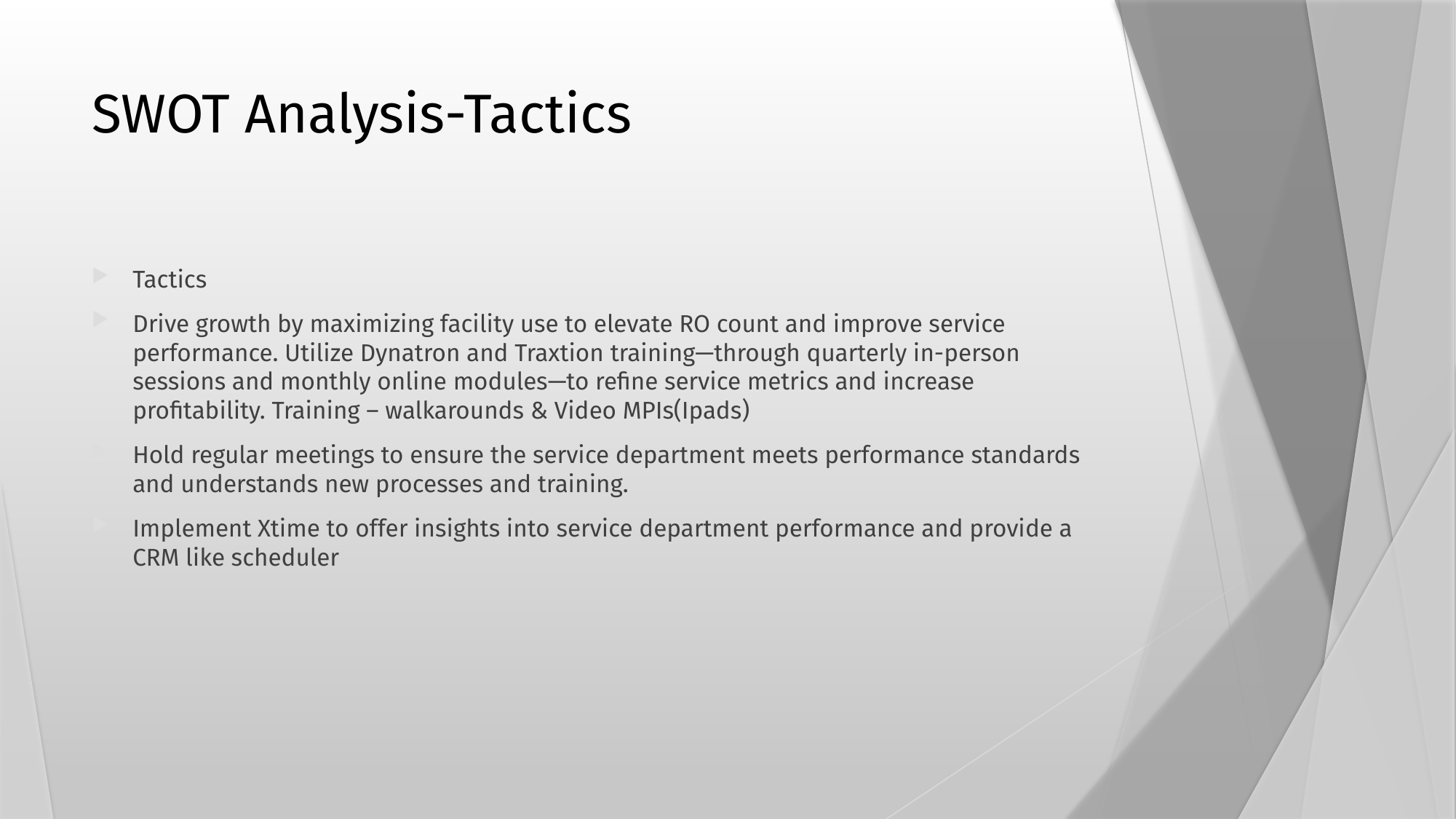

# SWOT Analysis-Tactics
Tactics
Drive growth by maximizing facility use to elevate RO count and improve service performance. Utilize Dynatron and Traxtion training—through quarterly in-person sessions and monthly online modules—to refine service metrics and increase profitability. Training – walkarounds & Video MPIs(Ipads)
Hold regular meetings to ensure the service department meets performance standards and understands new processes and training.
Implement Xtime to offer insights into service department performance and provide a CRM like scheduler